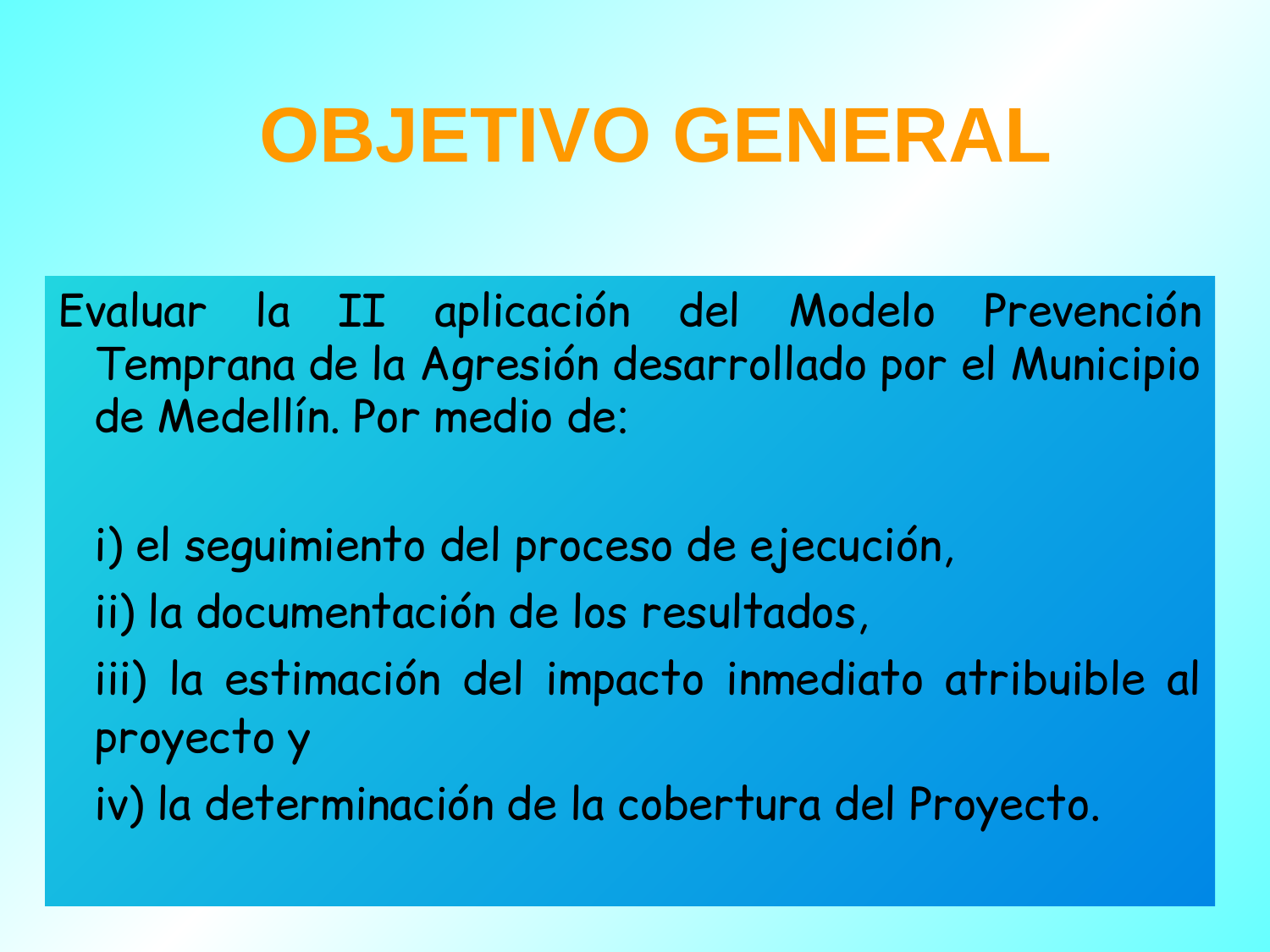

# OBJETIVO GENERAL
Evaluar la II aplicación del Modelo Prevención Temprana de la Agresión desarrollado por el Municipio de Medellín. Por medio de:

	i) el seguimiento del proceso de ejecución,
	ii) la documentación de los resultados,
	iii) la estimación del impacto inmediato atribuible al proyecto y
	iv) la determinación de la cobertura del Proyecto.